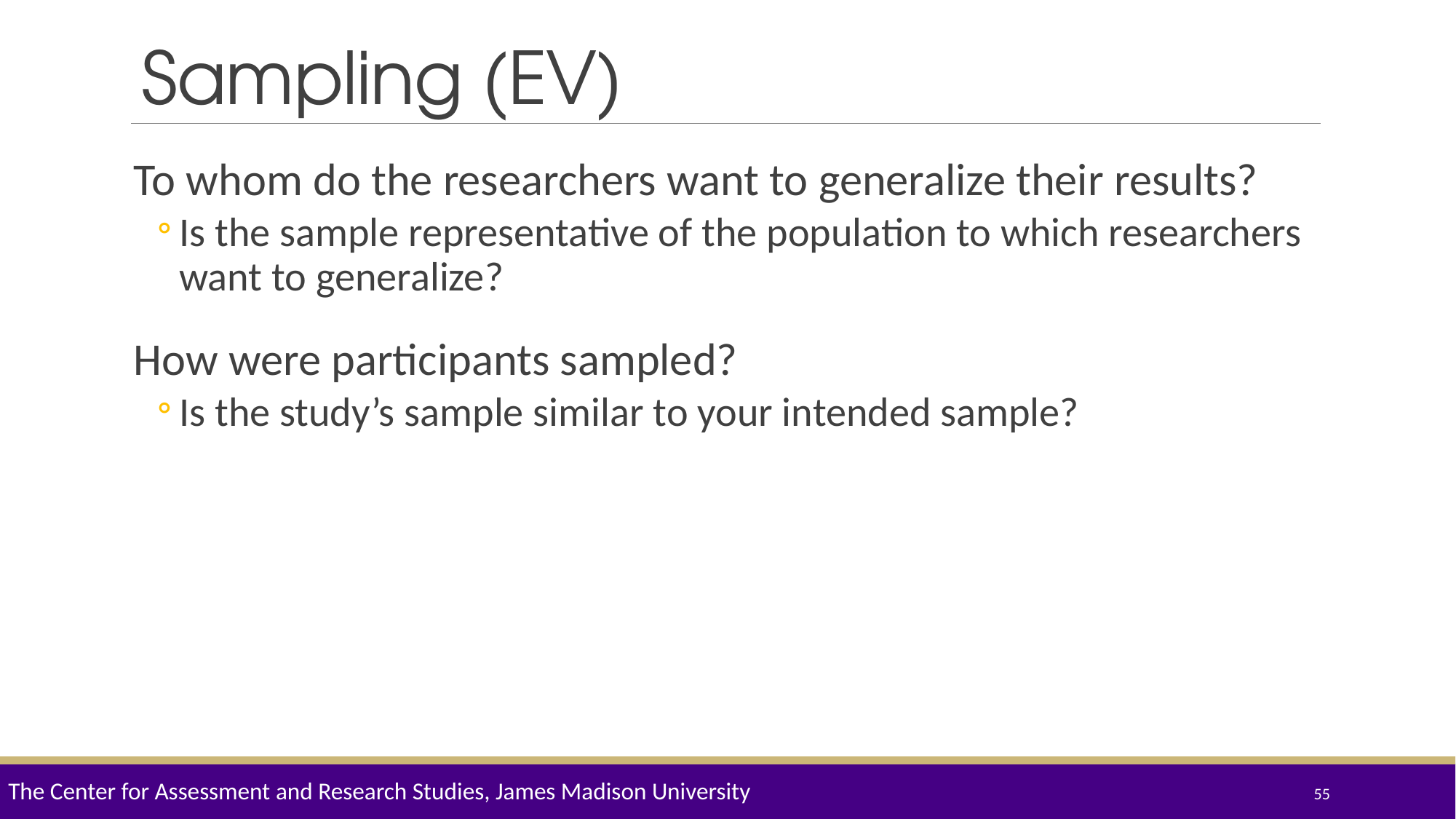

# Sampling (EV)
To whom do the researchers want to generalize their results?
Is the sample representative of the population to which researchers want to generalize?
How were participants sampled?
Is the study’s sample similar to your intended sample?
The Center for Assessment and Research Studies, James Madison University
55